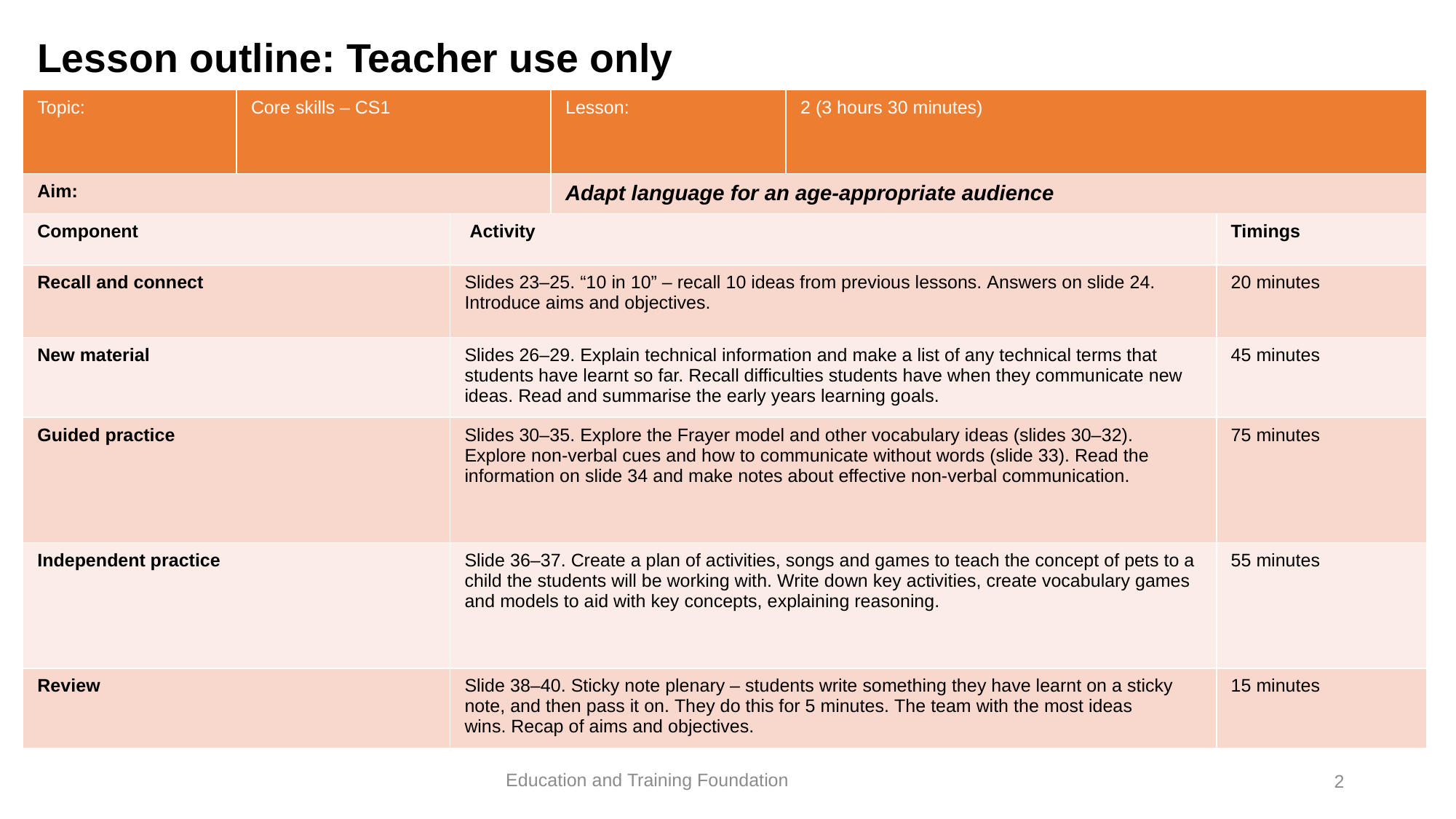

# Lesson outline: Teacher use only

| Topic: | Core skills – CS1 |  | Lesson: | 2 (3 hours 30 minutes) |  |
| --- | --- | --- | --- | --- | --- |
| Aim: |  |  | Adapt language for an age-appropriate audience |  |  |
| Component |  | Activity |  |  | Timings |
| Recall and connect |  | Slides 23–25. “10 in 10” – recall 10 ideas from previous lessons. Answers on slide 24. Introduce aims and objectives. |  |  | 20 minutes |
| New material |  | Slides 26–29. Explain technical information and make a list of any technical terms that students have learnt so far. Recall difficulties students have when they communicate new ideas. Read and summarise the early years learning goals. |  |  | 45 minutes |
| Guided practice |  | Slides 30–35. Explore the Frayer model and other vocabulary ideas (slides 30–32). Explore non-verbal cues and how to communicate without words (slide 33). Read the information on slide 34 and make notes about effective non-verbal communication. |  |  | 75 minutes |
| Independent practice |  | Slide 36–37. Create a plan of activities, songs and games to teach the concept of pets to a child the students will be working with. Write down key activities, create vocabulary games and models to aid with key concepts, explaining reasoning. |  |  | 55 minutes |
| Review |  | Slide 38–40. Sticky note plenary – students write something they have learnt on a sticky note, and then pass it on. They do this for 5 minutes. The team with the most ideas wins. Recap of aims and objectives. |  |  | 15 minutes |
Education and Training Foundation
2